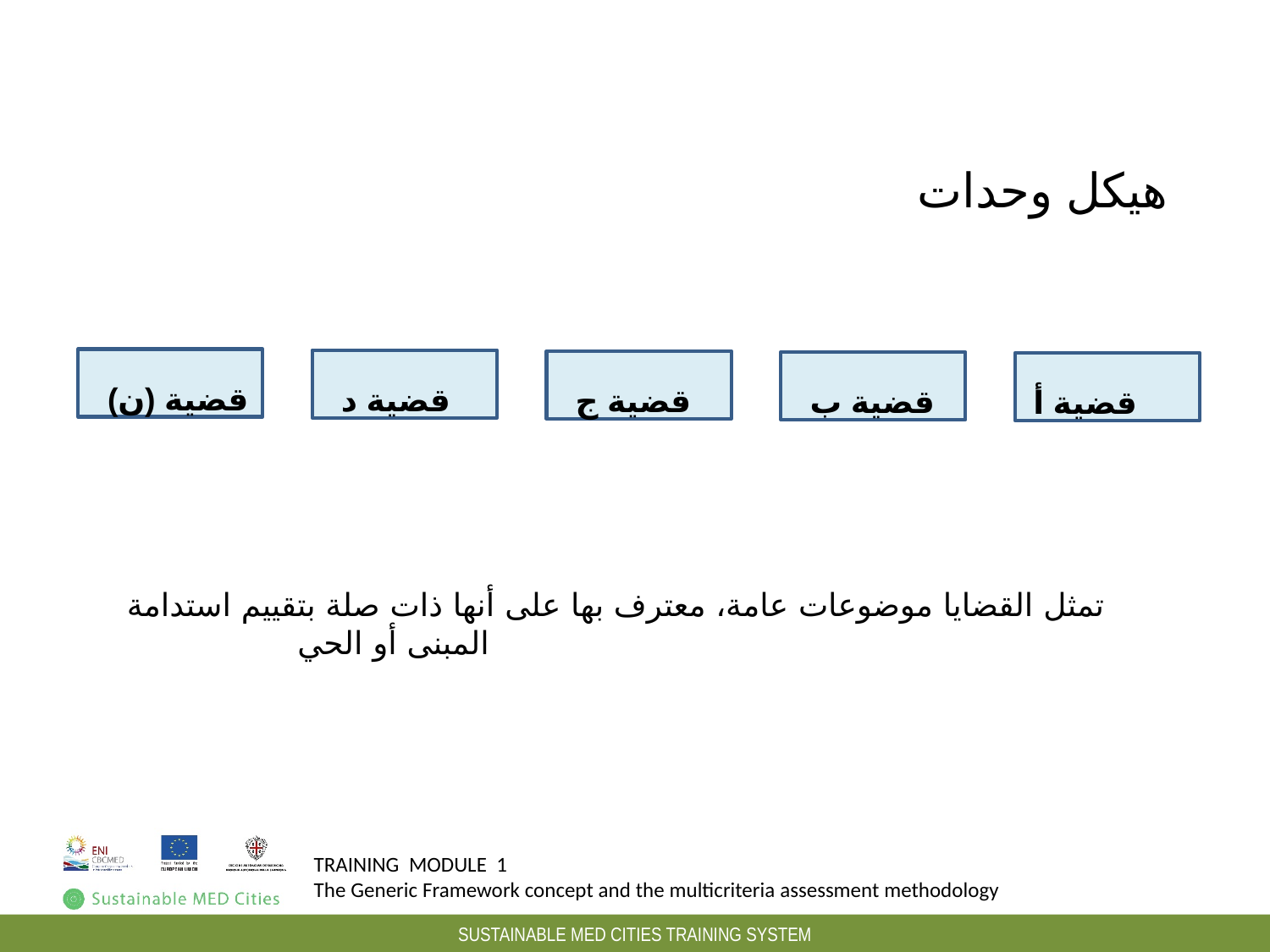

هيكل وحدات
قضية (ن)
قضية د
قضية ج
قضية ب
قضية أ
تمثل القضايا موضوعات عامة، معترف بها على أنها ذات صلة بتقييم استدامة المبنى أو الحي